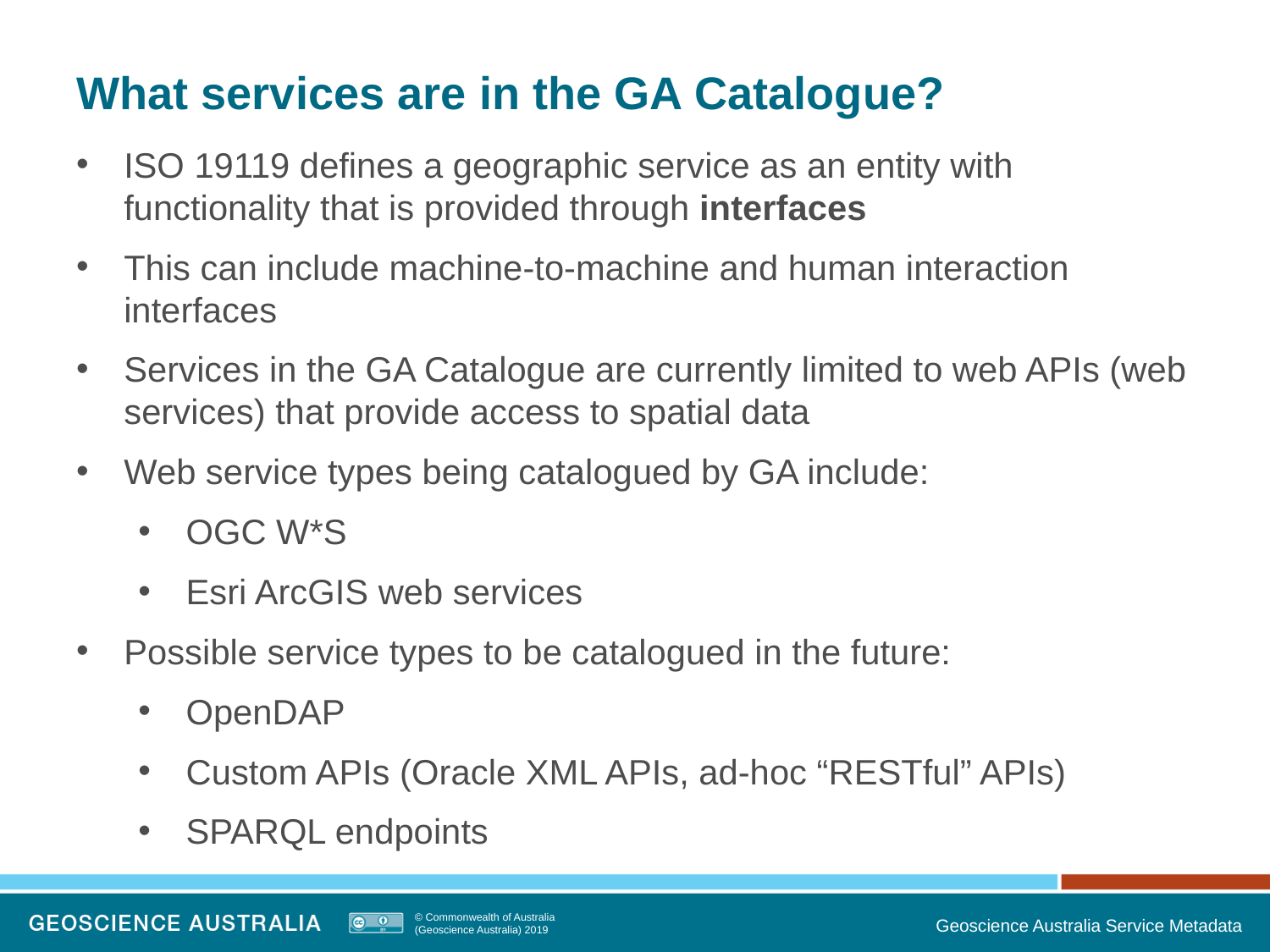

# What services are in the GA Catalogue?
ISO 19119 defines a geographic service as an entity with functionality that is provided through interfaces
This can include machine-to-machine and human interaction interfaces
Services in the GA Catalogue are currently limited to web APIs (web services) that provide access to spatial data
Web service types being catalogued by GA include:
OGC W*S
Esri ArcGIS web services
Possible service types to be catalogued in the future:
OpenDAP
Custom APIs (Oracle XML APIs, ad-hoc “RESTful” APIs)
SPARQL endpoints

Geoscience Australia Service Metadata